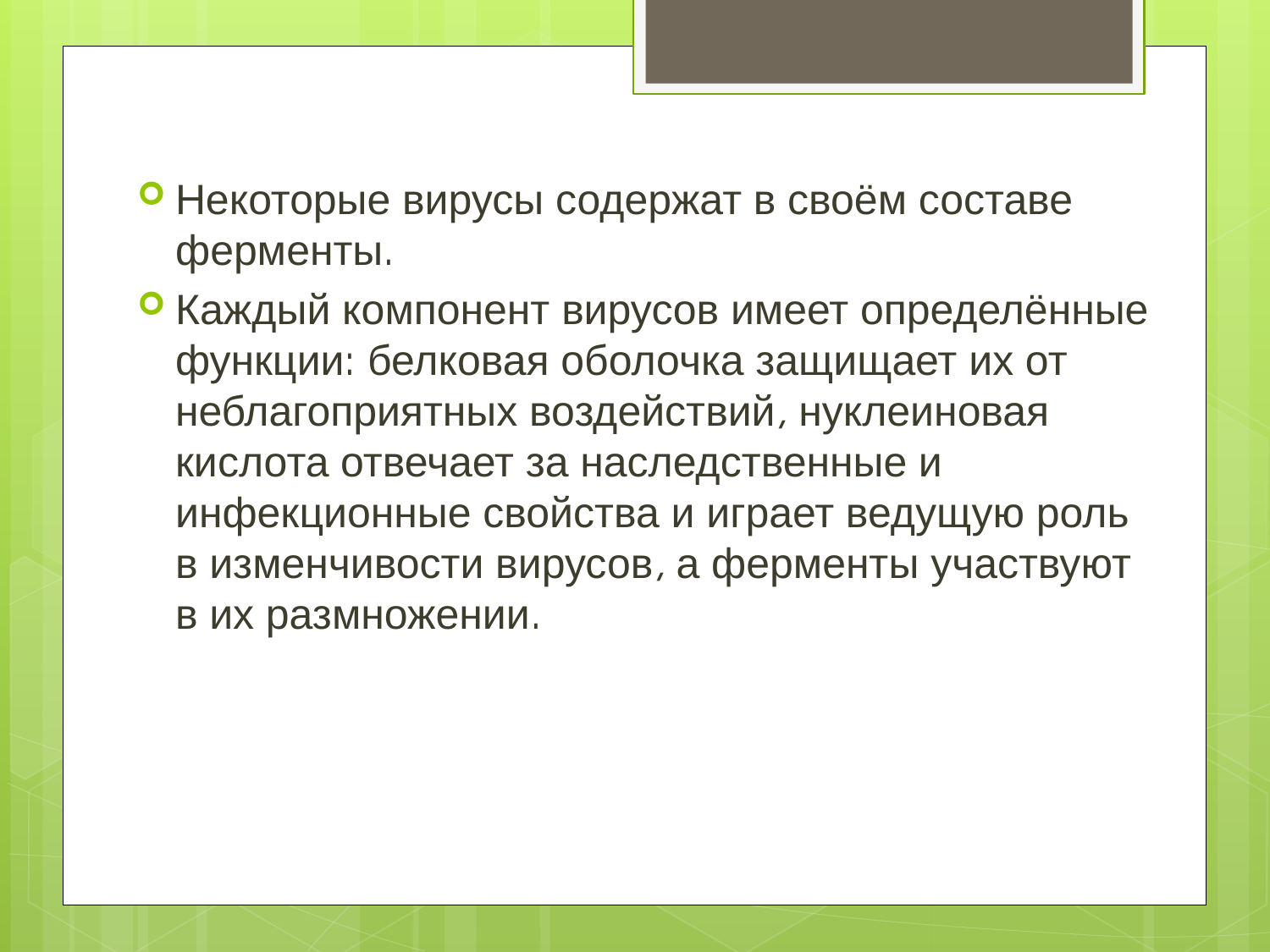

Некоторые вирусы содержат в своём составе ферменты.
Каждый компонент вирусов имеет определённые функции: белковая оболочка защищает их от неблагоприятных воздействий, нуклеиновая кислота отвечает за наследственные и инфекционные свойства и играет ведущую роль в изменчивости вирусов, а ферменты участвуют в их размножении.